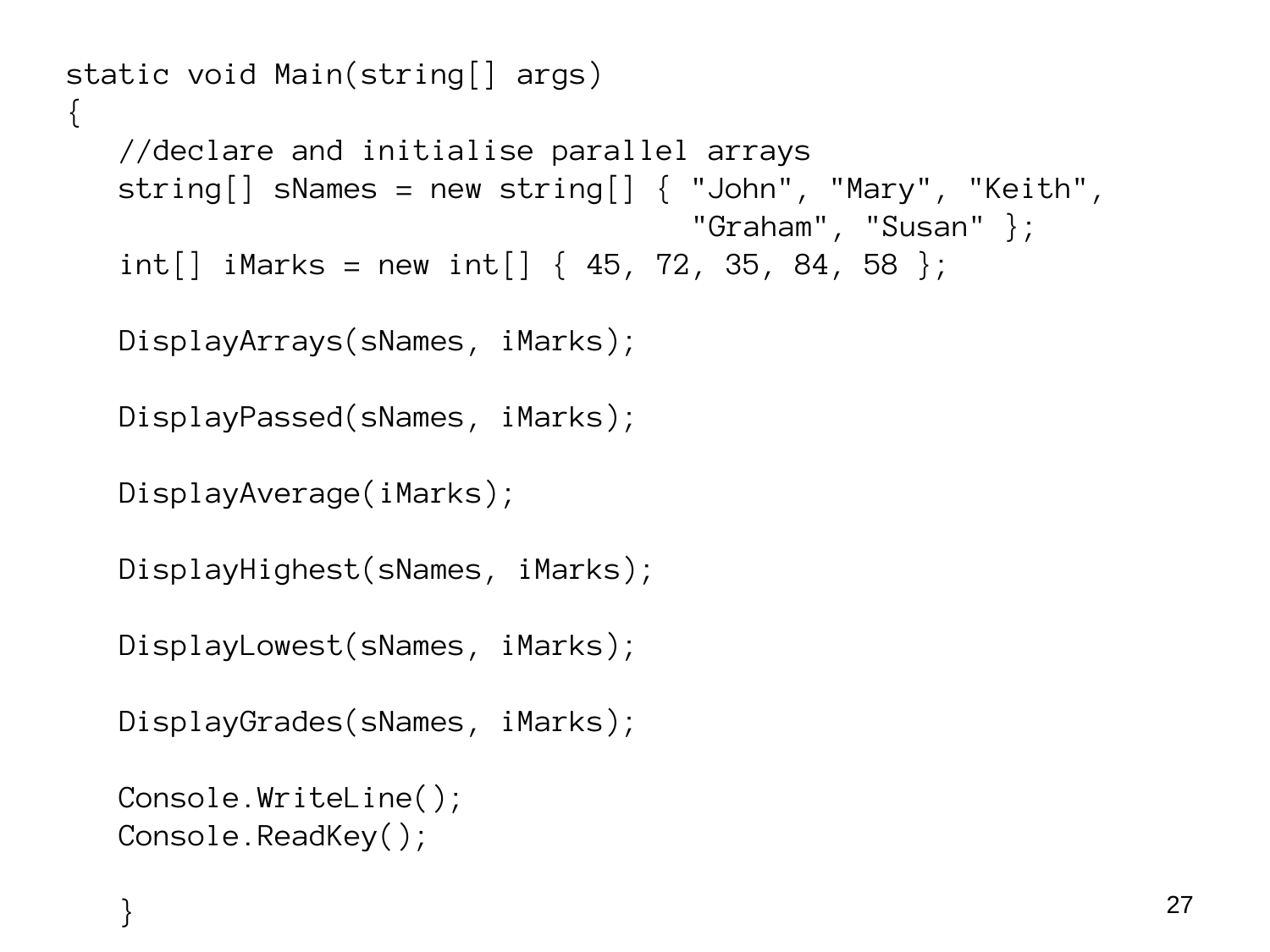

static void Main(string[] args)
{
   //declare and initialise parallel arrays
   string[] sNames = new string[] { "John", "Mary", "Keith",
                                    "Graham", "Susan" };
   int[] iMarks = new int[] { 45, 72, 35, 84, 58 };

   DisplayArrays(sNames, iMarks);

   DisplayPassed(sNames, iMarks);

   DisplayAverage(iMarks);

   DisplayHighest(sNames, iMarks);

   DisplayLowest(sNames, iMarks);

   DisplayGrades(sNames, iMarks);

   Console.WriteLine();
   Console.ReadKey();

   }
27